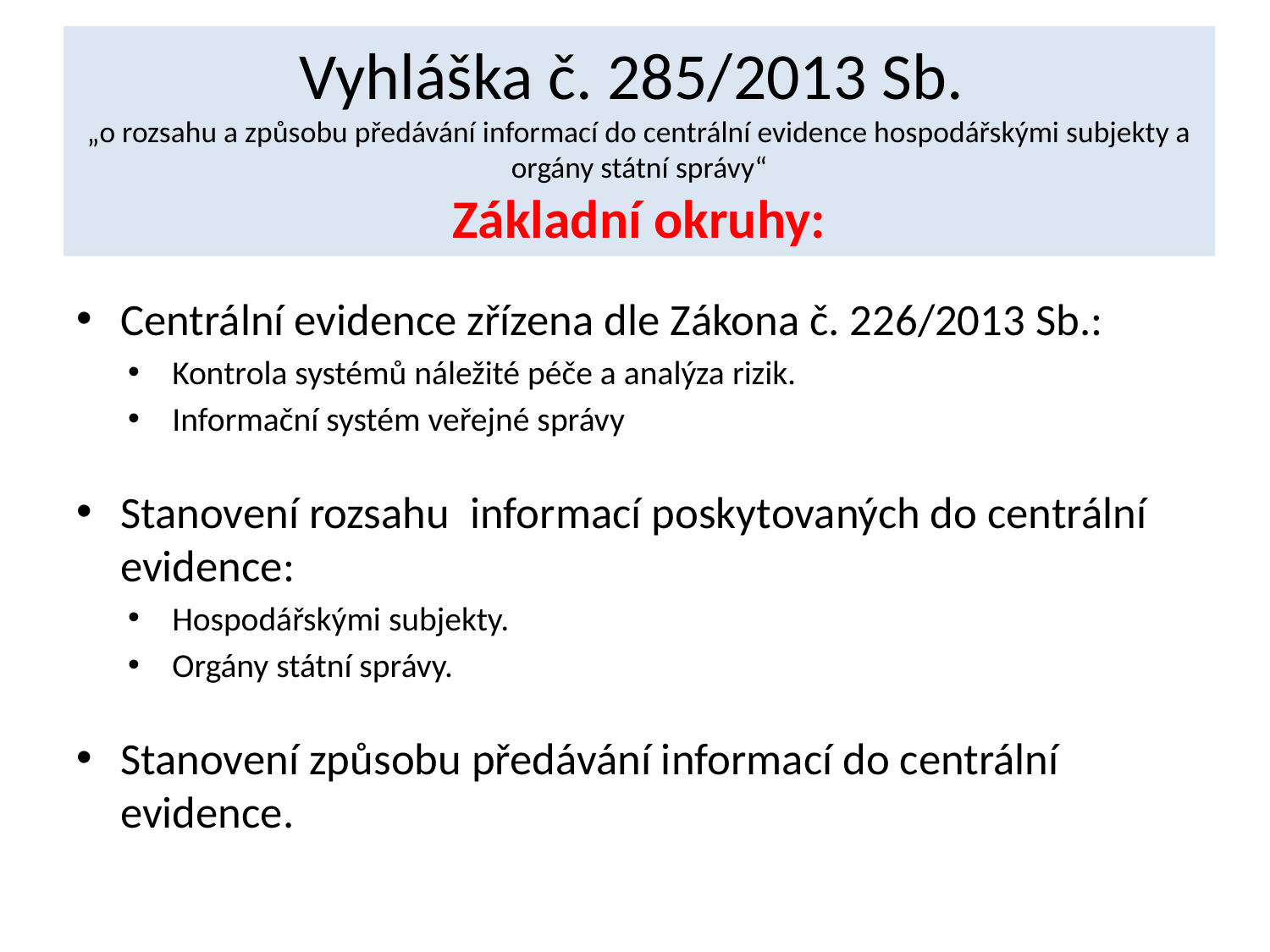

# Vyhláška č. 285/2013 Sb. „o rozsahu a způsobu předávání informací do centrální evidence hospodářskými subjekty a orgány státní správy“ Základní okruhy:

Centrální evidence zřízena dle Zákona č. 226/2013 Sb.:
Kontrola systémů náležité péče a analýza rizik.
Informační systém veřejné správy

Stanovení rozsahu  informací poskytovaných do centrální evidence:
Hospodářskými subjekty.
Orgány státní správy.

Stanovení způsobu předávání informací do centrální evidence.